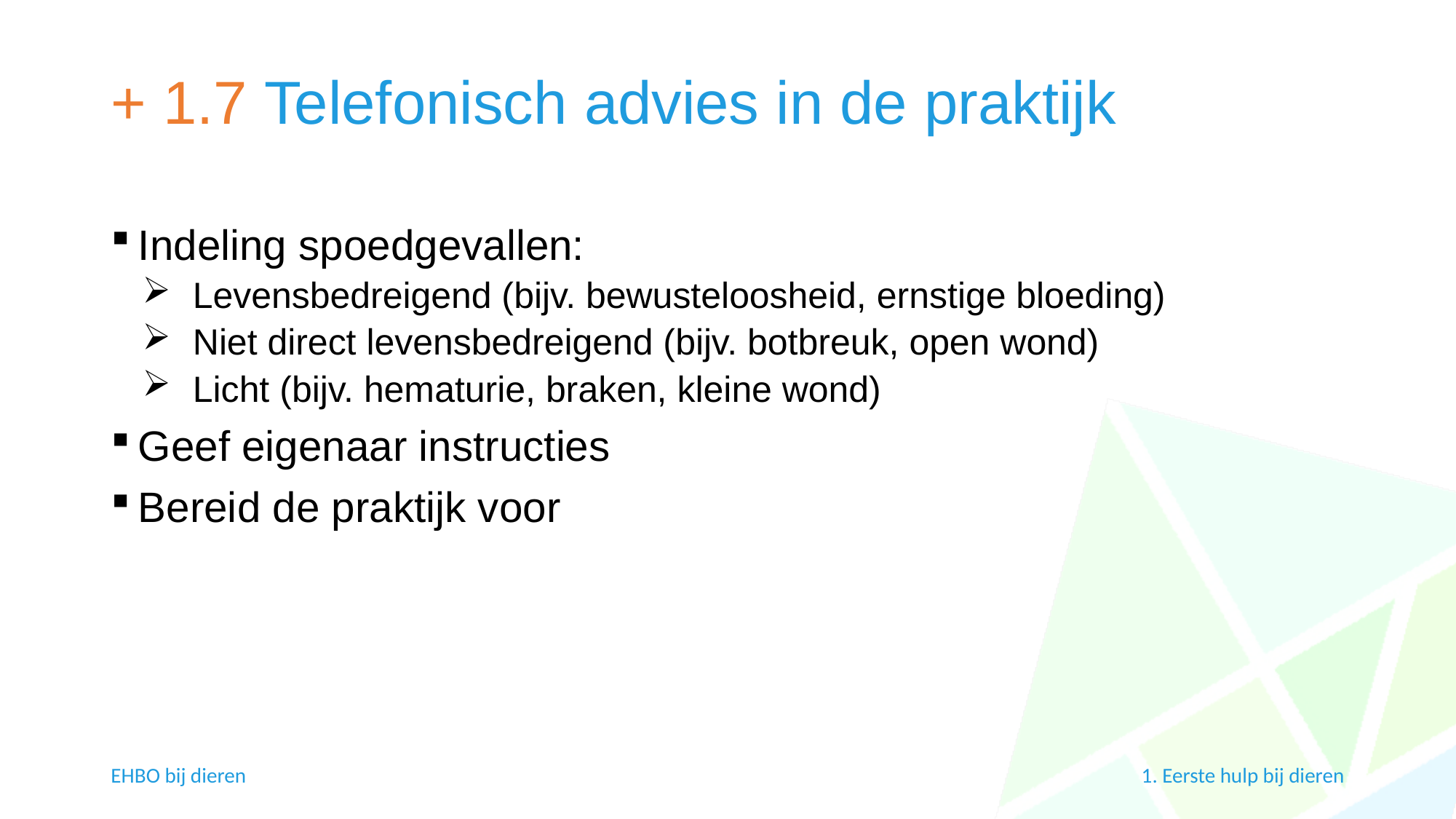

# + 1.7 Telefonisch advies in de praktijk
Indeling spoedgevallen:
Levensbedreigend (bijv. bewusteloosheid, ernstige bloeding)
Niet direct levensbedreigend (bijv. botbreuk, open wond)
Licht (bijv. hematurie, braken, kleine wond)
Geef eigenaar instructies
Bereid de praktijk voor
EHBO bij dieren
1. Eerste hulp bij dieren